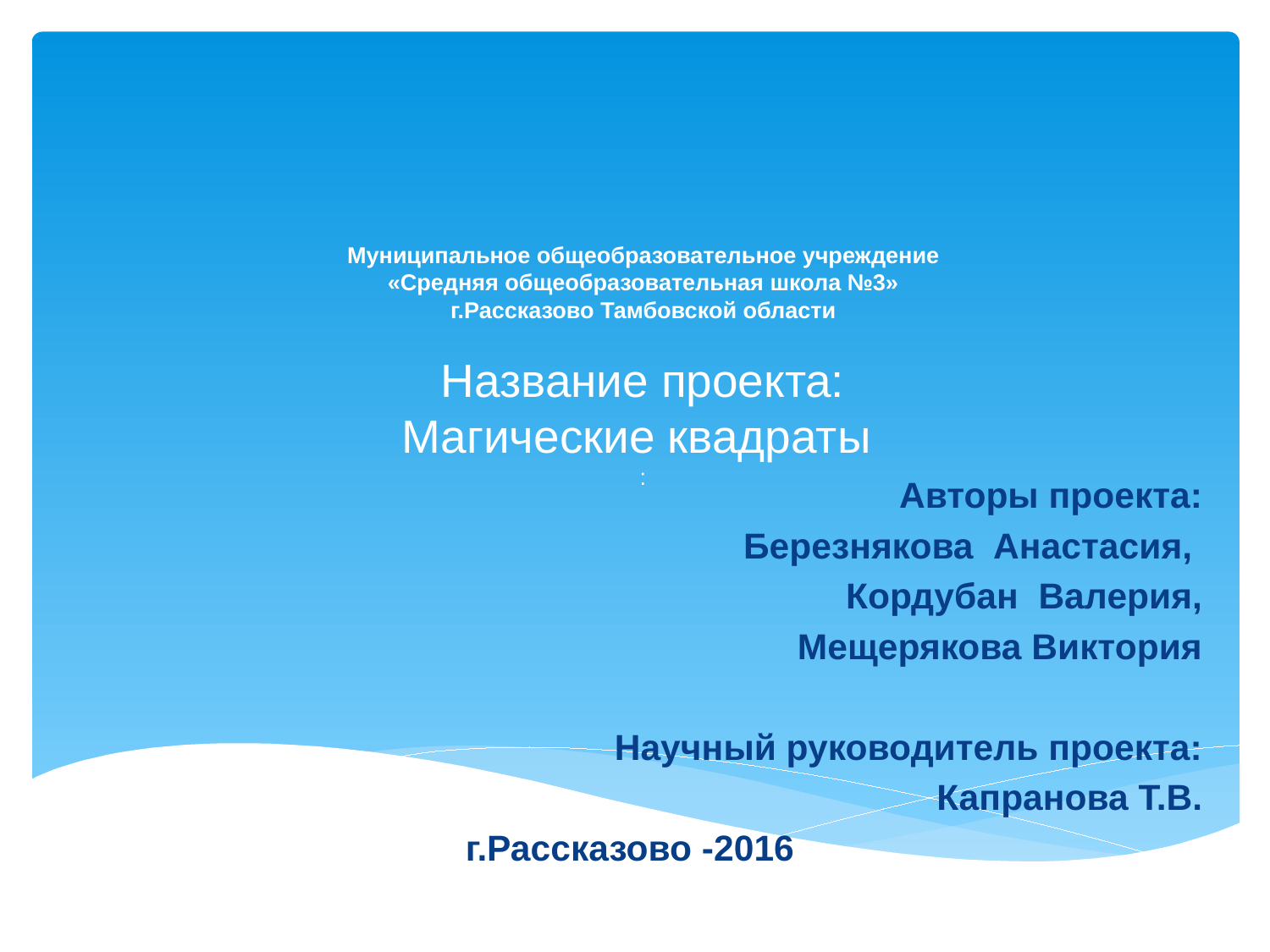

# Муниципальное общеобразовательное учреждение «Средняя общеобразовательная школа №3» г.Рассказово Тамбовской области Название проекта: Магические квадраты :
Авторы проекта:
Березнякова  Анастасия,
Кордубан  Валерия,
 Мещерякова Виктория

Научный руководитель проекта:
Капранова Т.В.
г.Рассказово -2016